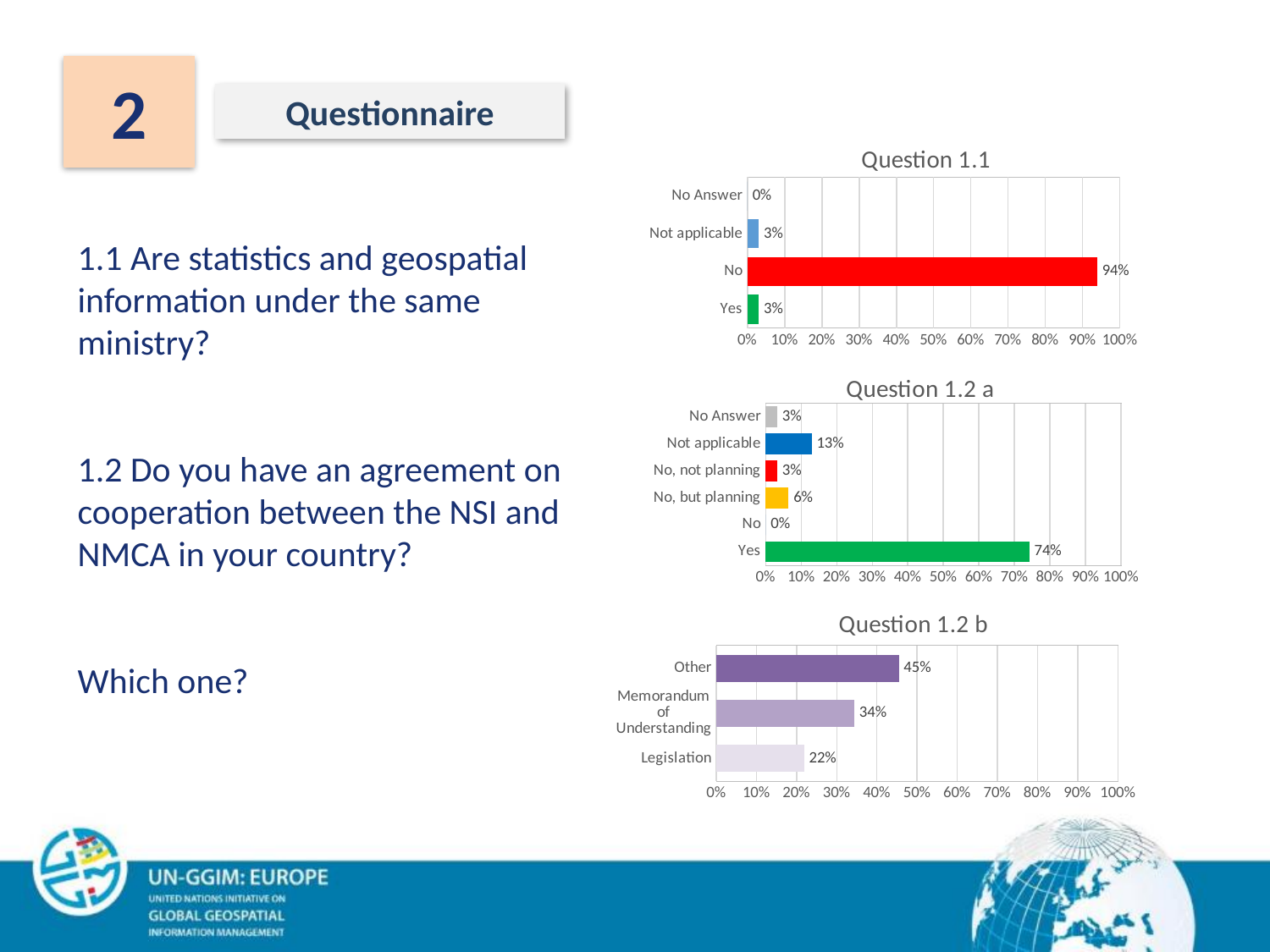

Questionnaire
2

### Chart: Question 1.1

| Category |  |
|---|---|
| Yes | 0.030303030303030304 |
| No | 0.9393939393939394 |
| Not applicable | 0.030303030303030304 |
| No Answer | 0.0 |
1.1 Are statistics and geospatial information under the same ministry?

1.2 Do you have an agreement on cooperation between the NSI and NMCA in your country?

Which one?

### Chart: Question 1.2 a

| Category |  |
|---|---|
| Yes | 0.7419354838709677 |
| No | 0.0 |
| No, but planning | 0.06451612903225806 |
| No, not planning | 0.03225806451612903 |
| Not applicable | 0.12903225806451613 |
| No Answer | 0.03225806451612903 |

### Chart: Question 1.2 b

| Category |  |
|---|---|
| Legislation | 0.21875 |
| Memorandum of Understanding | 0.34375 |
| Other | 0.45454545454545453 |